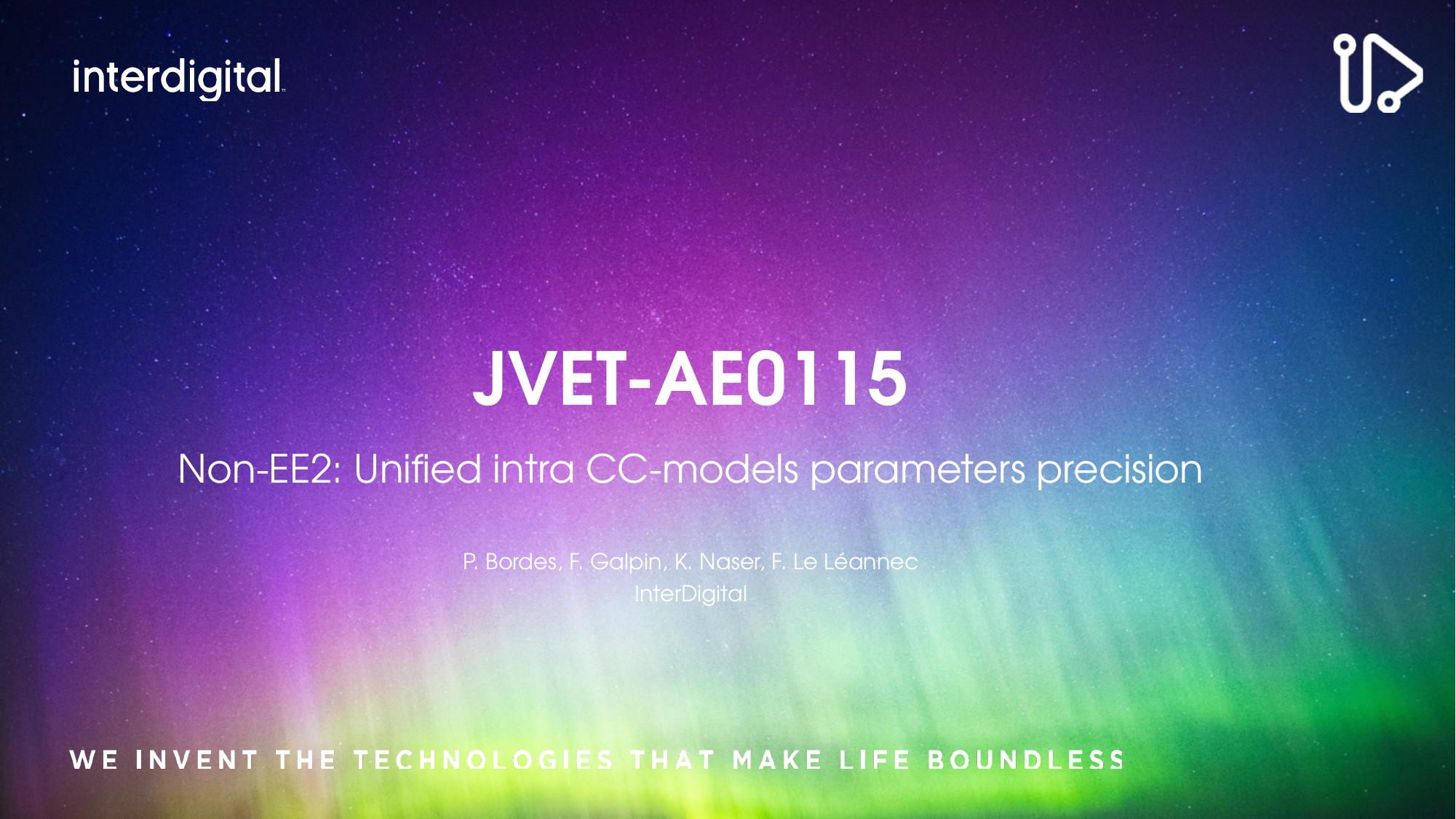

# JVET-AE0115
Non-EE2: Unified intra CC-models parameters precision

P. Bordes, F. Galpin, K. Naser, F. Le Léannec
InterDigital